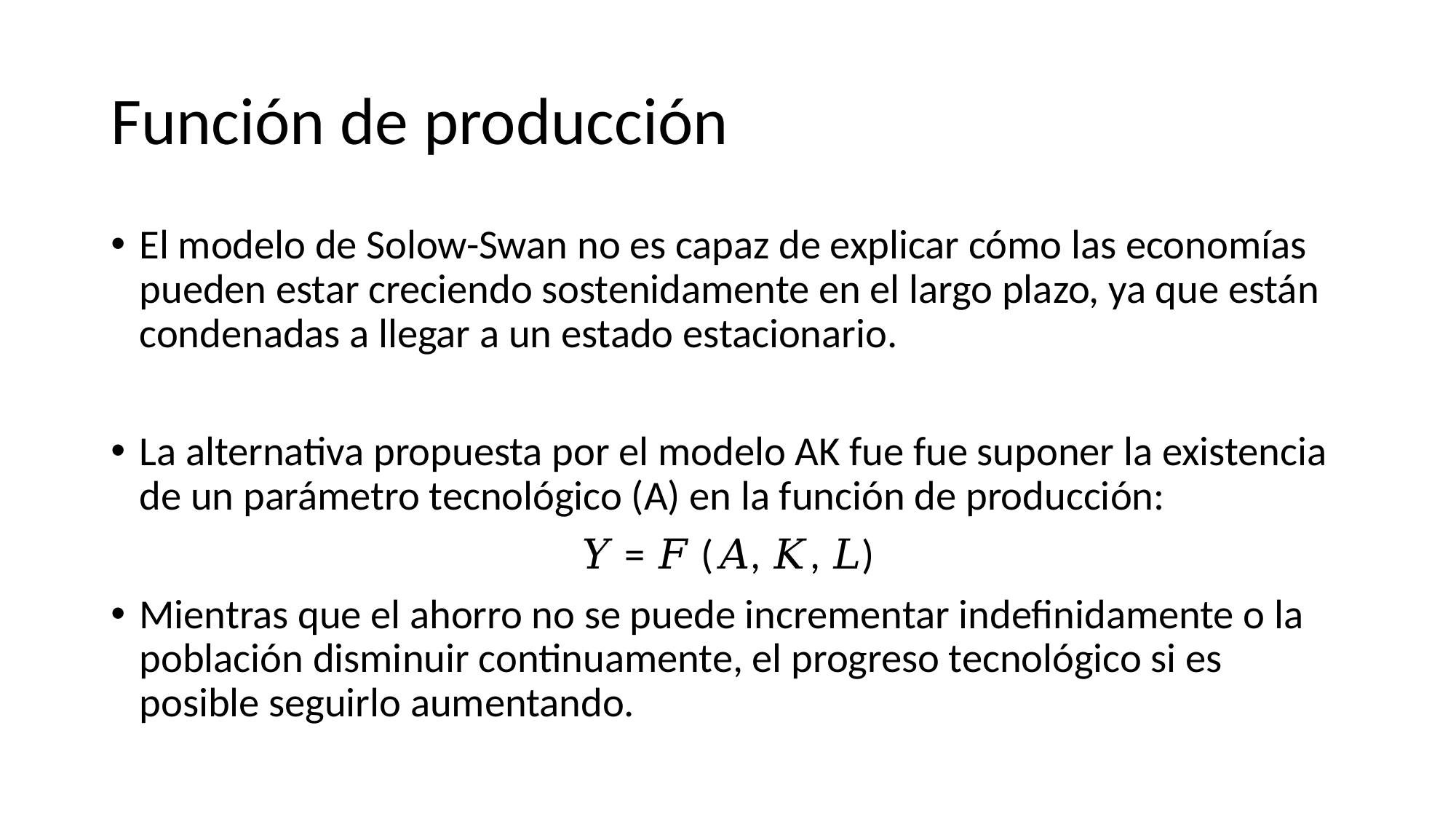

# Función de producción
El modelo de Solow-Swan no es capaz de explicar cómo las economías pueden estar creciendo sostenidamente en el largo plazo, ya que están condenadas a llegar a un estado estacionario.

La alternativa propuesta por el modelo AK fue fue suponer la existencia de un parámetro tecnológico (A) en la función de producción:
𝑌 = 𝐹 (𝐴, 𝐾, 𝐿)
Mientras que el ahorro no se puede incrementar indefinidamente o la población disminuir continuamente, el progreso tecnológico si es posible seguirlo aumentando.